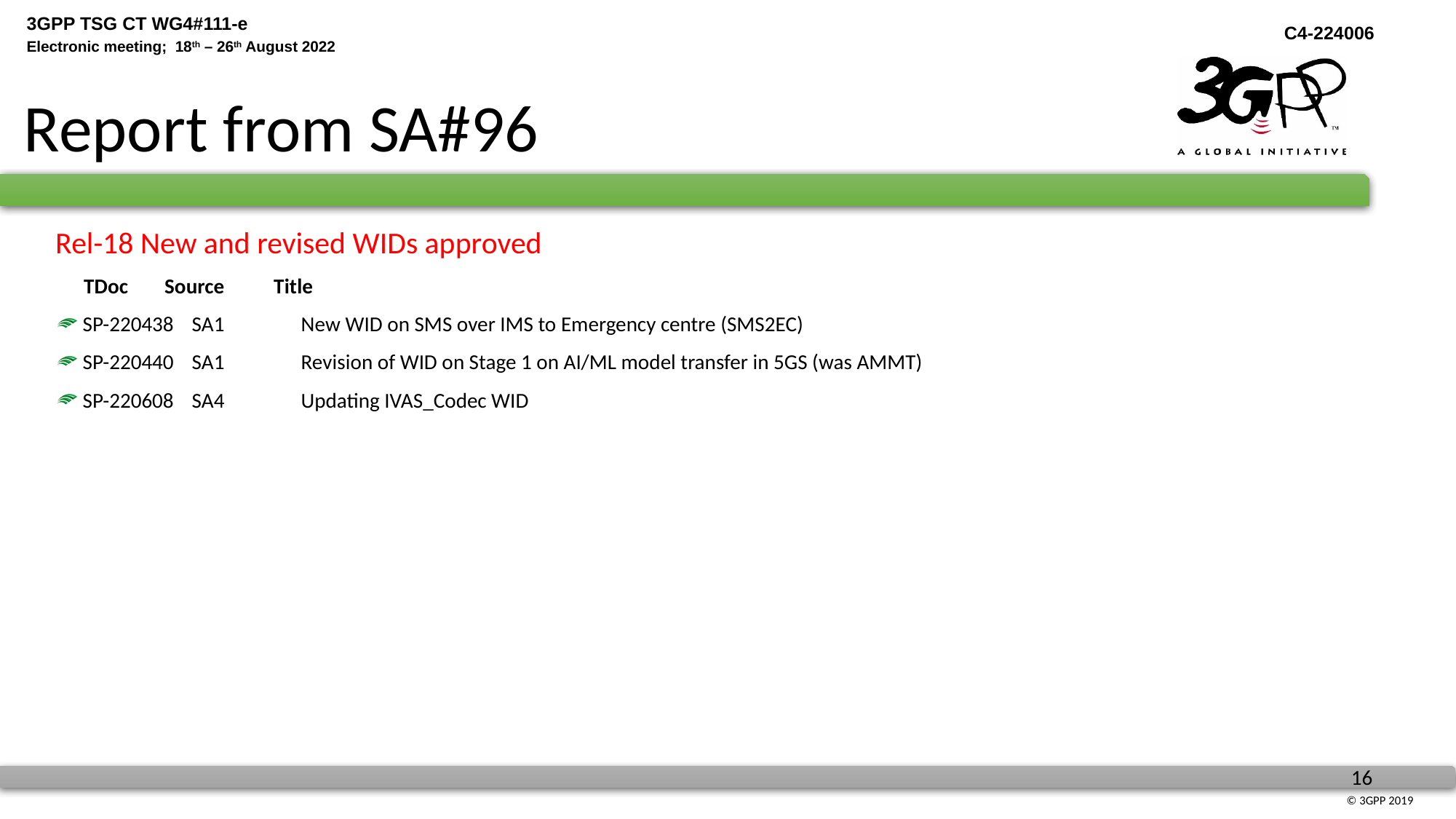

# Report from SA#96
Rel-18 New and revised WIDs approved
      TDoc	Source	Title
SP-220438	SA1	New WID on SMS over IMS to Emergency centre (SMS2EC)
SP-220440	SA1	Revision of WID on Stage 1 on AI/ML model transfer in 5GS (was AMMT)
SP-220608	SA4	Updating IVAS_Codec WID